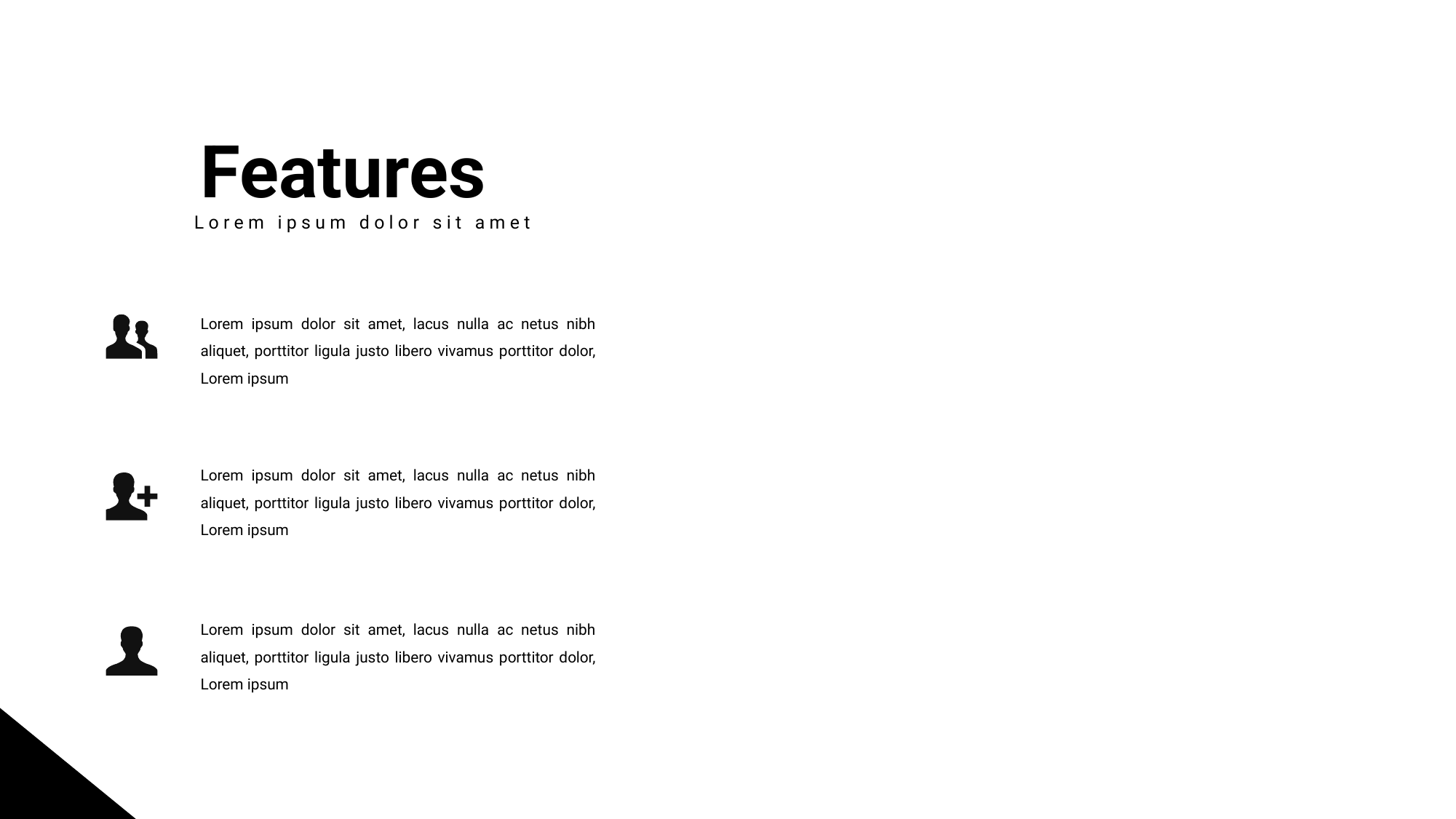

Features
Lorem ipsum dolor sit amet
Lorem ipsum dolor sit amet, lacus nulla ac netus nibh aliquet, porttitor ligula justo libero vivamus porttitor dolor, Lorem ipsum

Lorem ipsum dolor sit amet, lacus nulla ac netus nibh aliquet, porttitor ligula justo libero vivamus porttitor dolor, Lorem ipsum

Lorem ipsum dolor sit amet, lacus nulla ac netus nibh aliquet, porttitor ligula justo libero vivamus porttitor dolor, Lorem ipsum